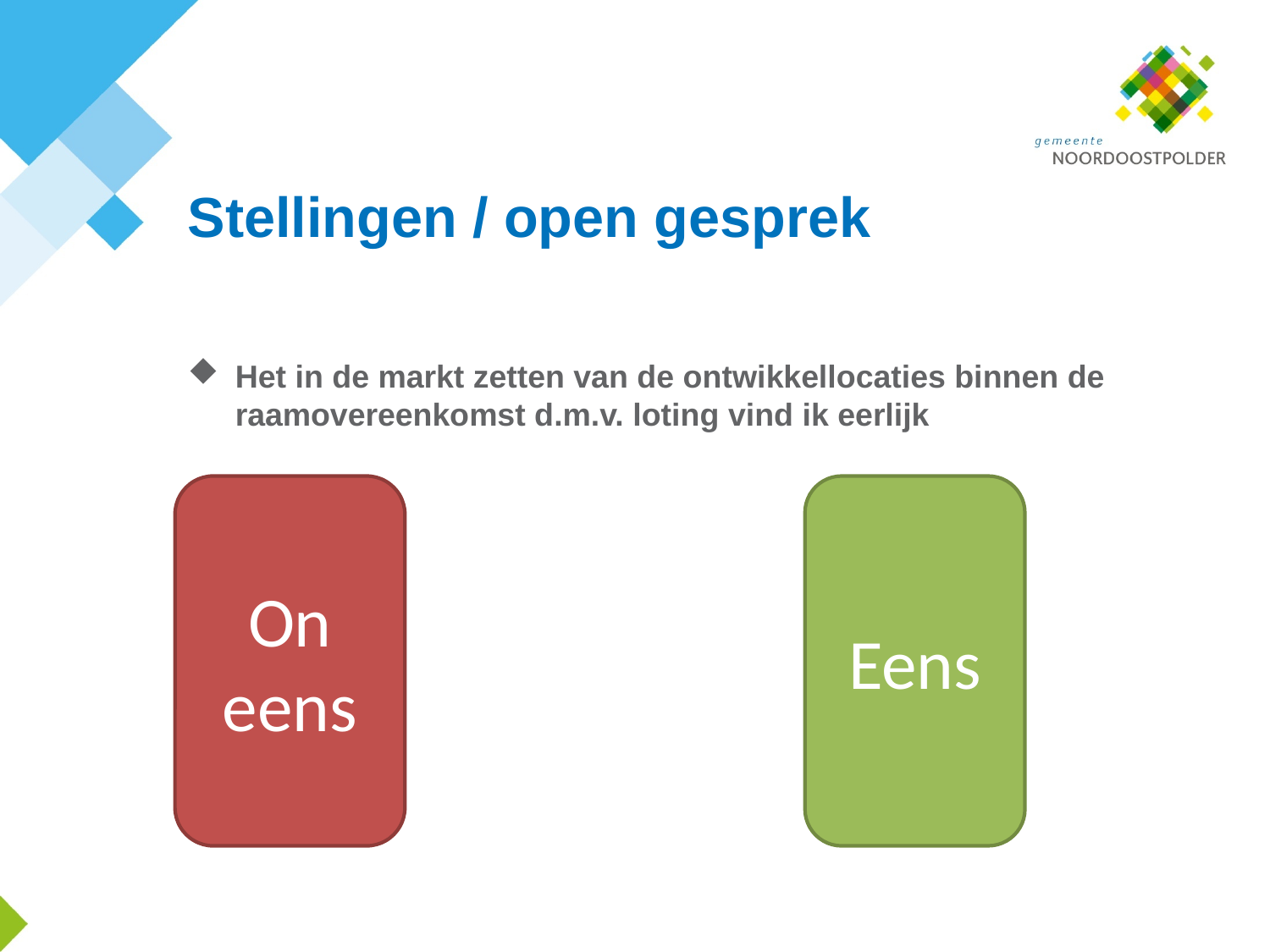

# Stellingen / open gesprek
Het in de markt zetten van de ontwikkellocaties binnen de raamovereenkomst d.m.v. loting vind ik eerlijk
On
eens
Eens